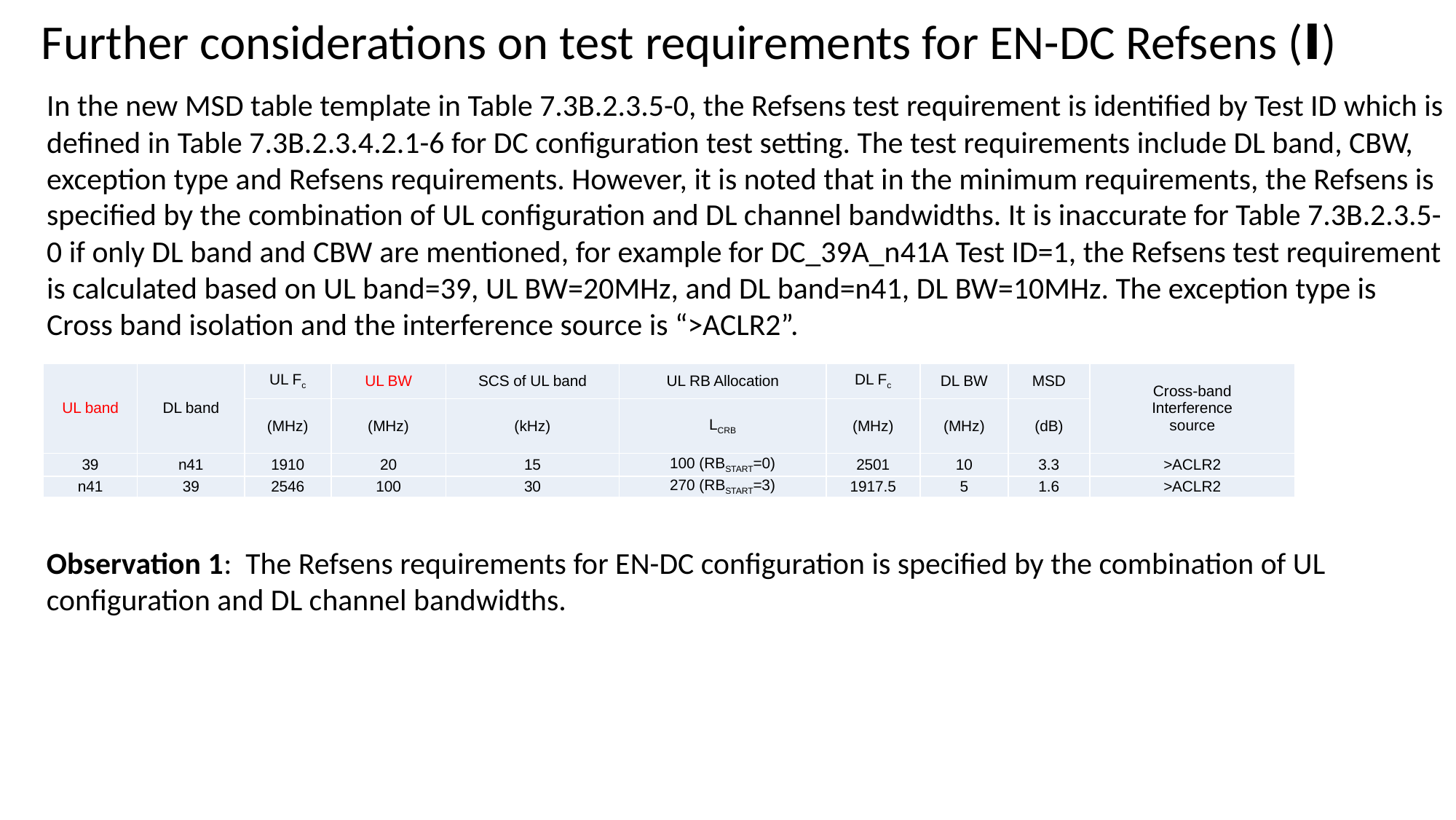

# Further considerations on test requirements for EN-DC Refsens (Ⅰ)
In the new MSD table template in Table 7.3B.2.3.5-0, the Refsens test requirement is identified by Test ID which is defined in Table 7.3B.2.3.4.2.1-6 for DC configuration test setting. The test requirements include DL band, CBW, exception type and Refsens requirements. However, it is noted that in the minimum requirements, the Refsens is specified by the combination of UL configuration and DL channel bandwidths. It is inaccurate for Table 7.3B.2.3.5-0 if only DL band and CBW are mentioned, for example for DC_39A_n41A Test ID=1, the Refsens test requirement is calculated based on UL band=39, UL BW=20MHz, and DL band=n41, DL BW=10MHz. The exception type is Cross band isolation and the interference source is “>ACLR2”.
| UL band | DL band | UL Fc | UL BW | SCS of UL band | UL RB Allocation | DL Fc | DL BW | MSD | Cross-band Interference source |
| --- | --- | --- | --- | --- | --- | --- | --- | --- | --- |
|  |  | (MHz) | (MHz) | (kHz) | LCRB | (MHz) | (MHz) | (dB) |  |
| 39 | n41 | 1910 | 20 | 15 | 100 (RBSTART=0) | 2501 | 10 | 3.3 | >ACLR2 |
| n41 | 39 | 2546 | 100 | 30 | 270 (RBSTART=3) | 1917.5 | 5 | 1.6 | >ACLR2 |
Observation 1:  The Refsens requirements for EN-DC configuration is specified by the combination of UL configuration and DL channel bandwidths.